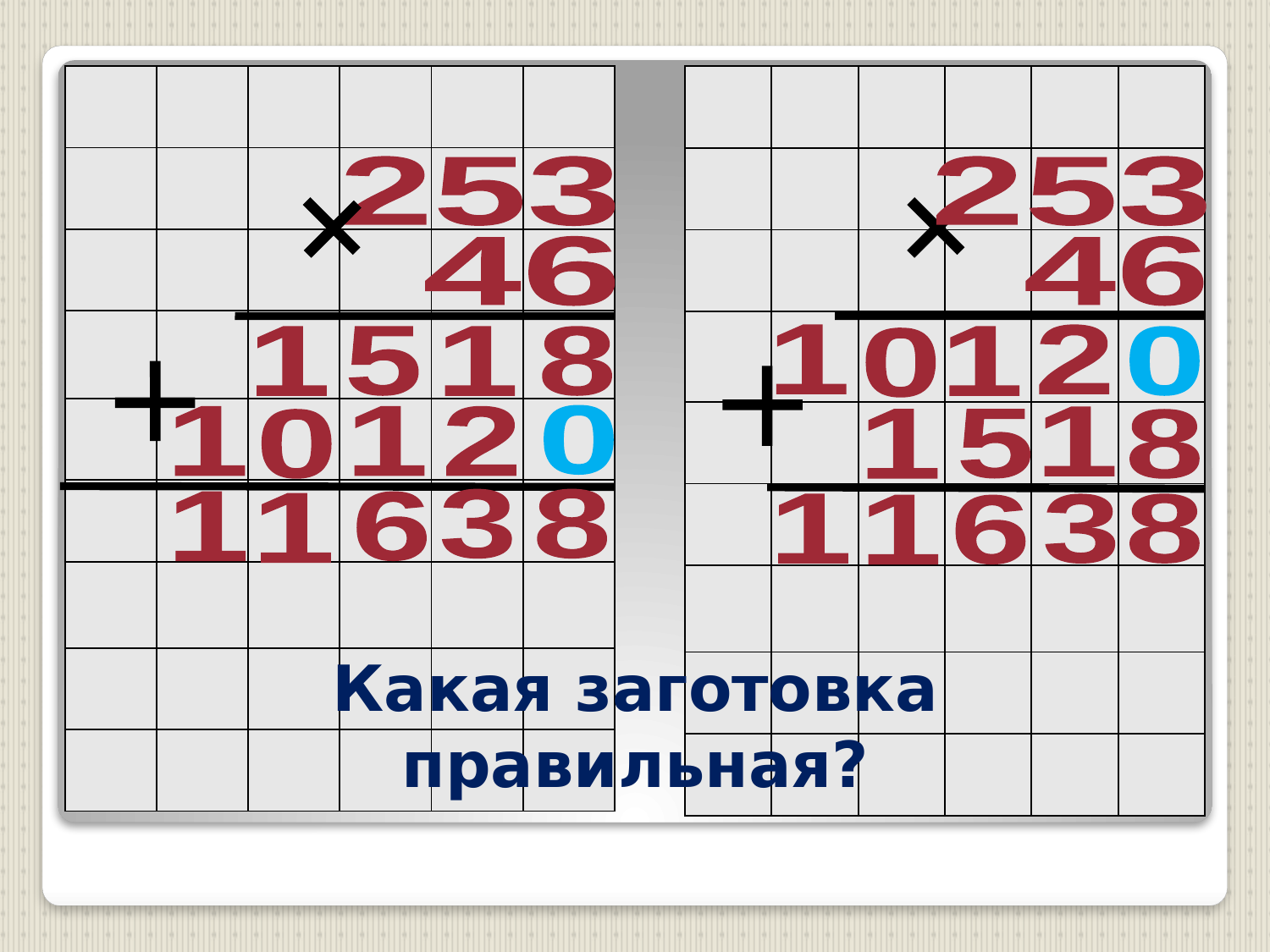

|  |  |  |  |  |  |
| --- | --- | --- | --- | --- | --- |
|  |  |  |  |  |  |
|  |  |  |  |  |  |
|  |  |  |  |  |  |
|  |  |  |  |  |  |
|  |  |  |  |  |  |
|  |  |  |  |  |  |
|  |  |  |  |  |  |
|  |  |  |  |  |  |
|  |  |  |  |  |  |
| --- | --- | --- | --- | --- | --- |
|  |  |  |  |  |  |
|  |  |  |  |  |  |
|  |  |  |  |  |  |
|  |  |  |  |  |  |
|  |  |  |  |  |  |
|  |  |  |  |  |  |
|  |  |  |  |  |  |
|  |  |  |  |  |  |
253
253

46
46

1
2
1
5
1
8
1
0
0

0
1
1

2
1
1
5
0
8

8
3
1
6
1
8
1
3
1
6

Какая заготовка правильная?
7